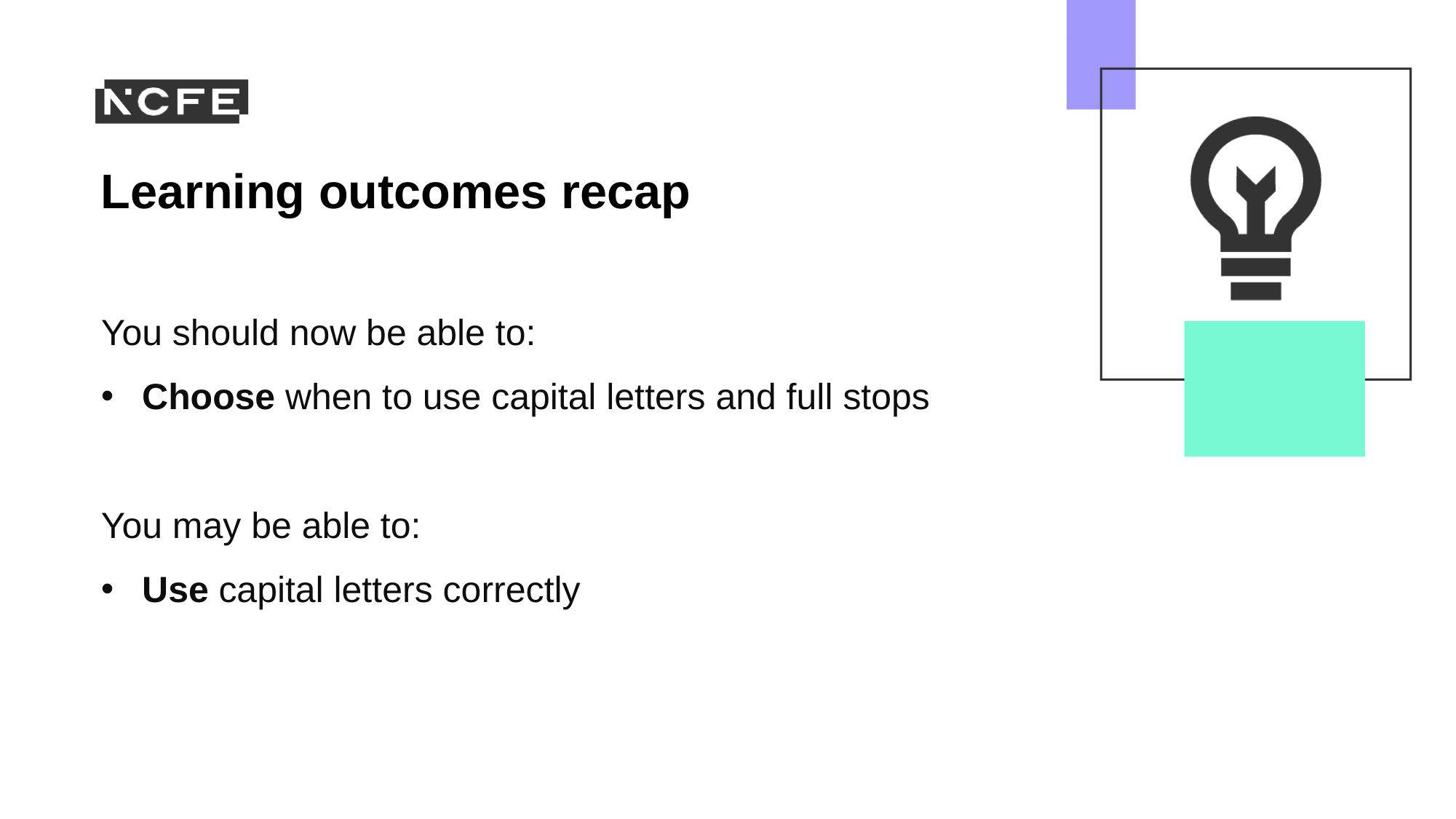

You should now be able to:
Choose when to use capital letters and full stops

You may be able to:
Use capital letters correctly